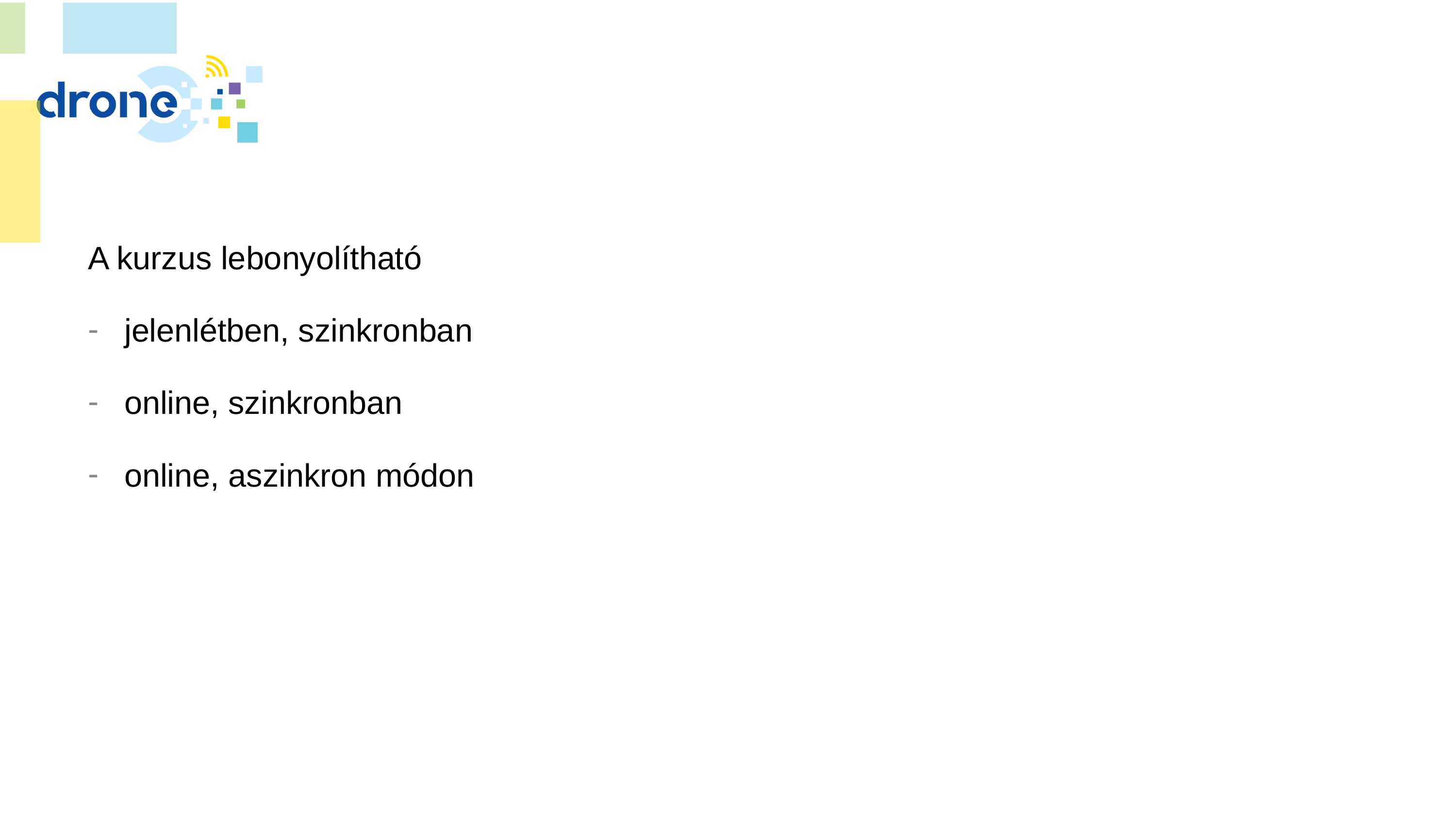

#

A kurzus lebonyolítható
jelenlétben, szinkronban
online, szinkronban
online, aszinkron módon